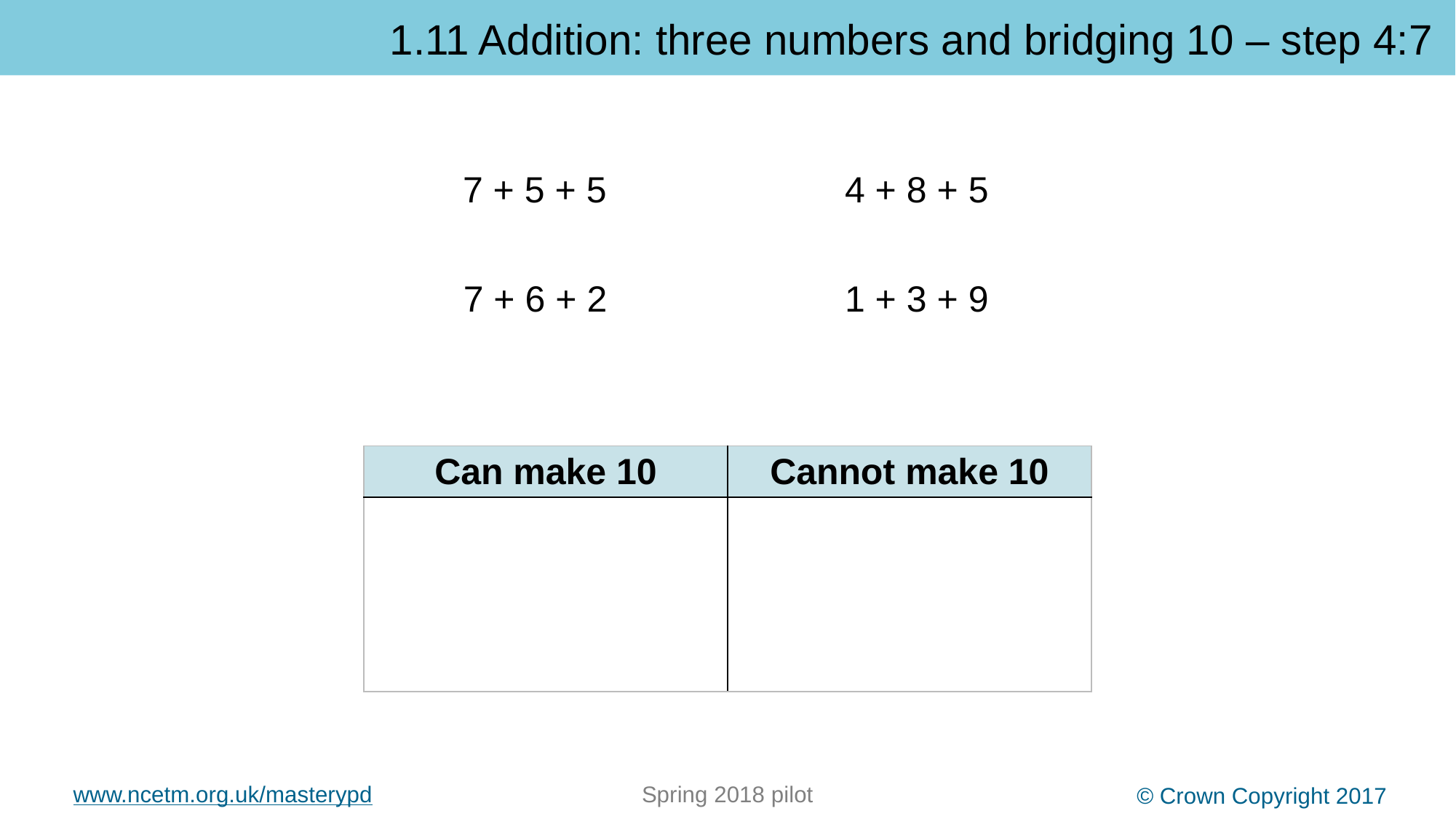

1.11 Addition: three numbers and bridging 10 – step 4:7
7 + 5 + 5
4 + 8 + 5
7 + 6 + 2
1 + 3 + 9
| Can make 10 | Cannot make 10 |
| --- | --- |
|  |  |